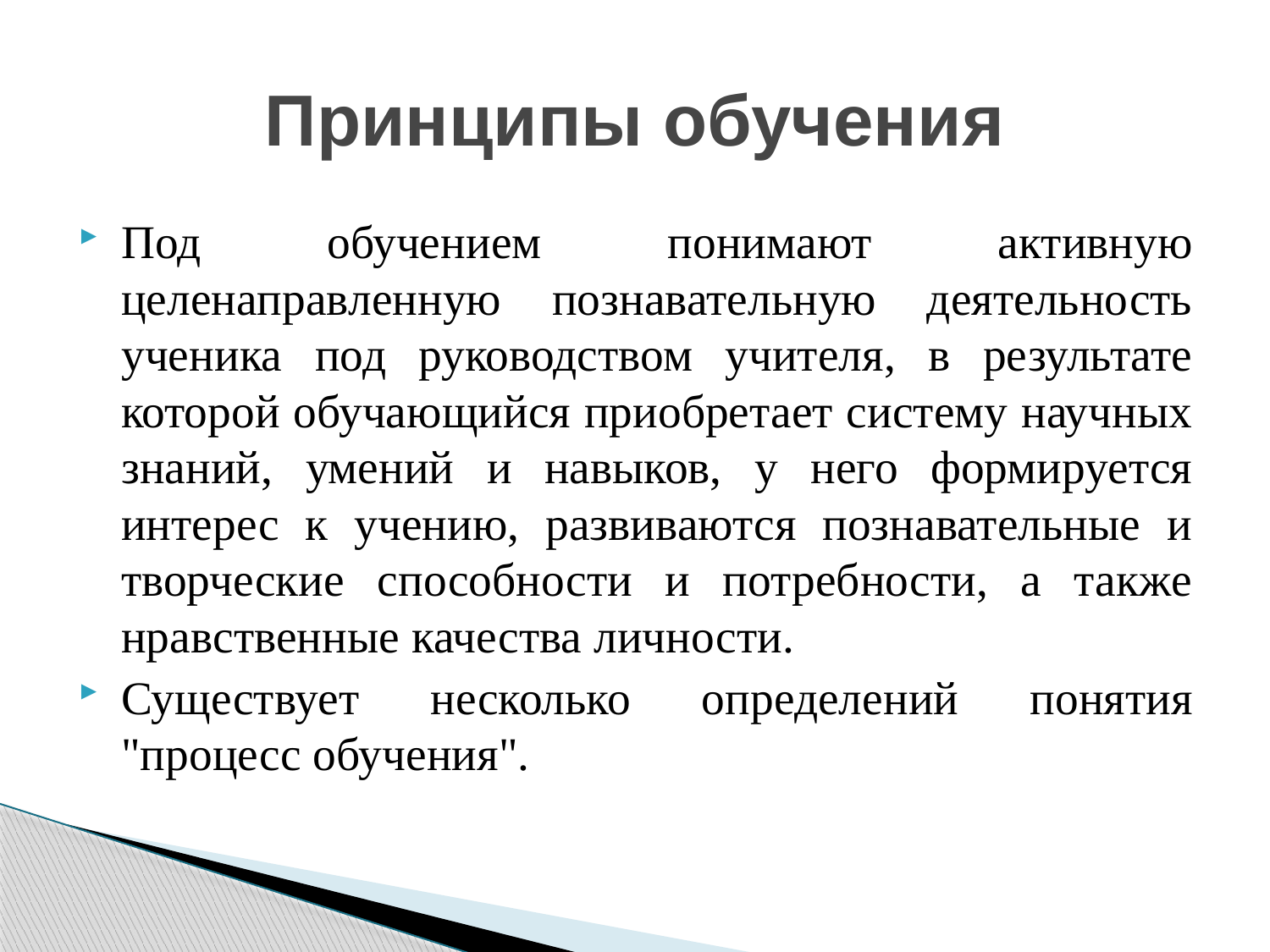

# Принципы обучения
Под обучением понимают активную целенаправленную познавательную деятельность ученика под руководством учителя, в результате которой обучающийся приобретает систему научных знаний, умений и навыков, у него формируется интерес к учению, развиваются познавательные и творческие способности и потребности, а также нравственные качества личности.
Существует несколько определений понятия "процесс обучения".